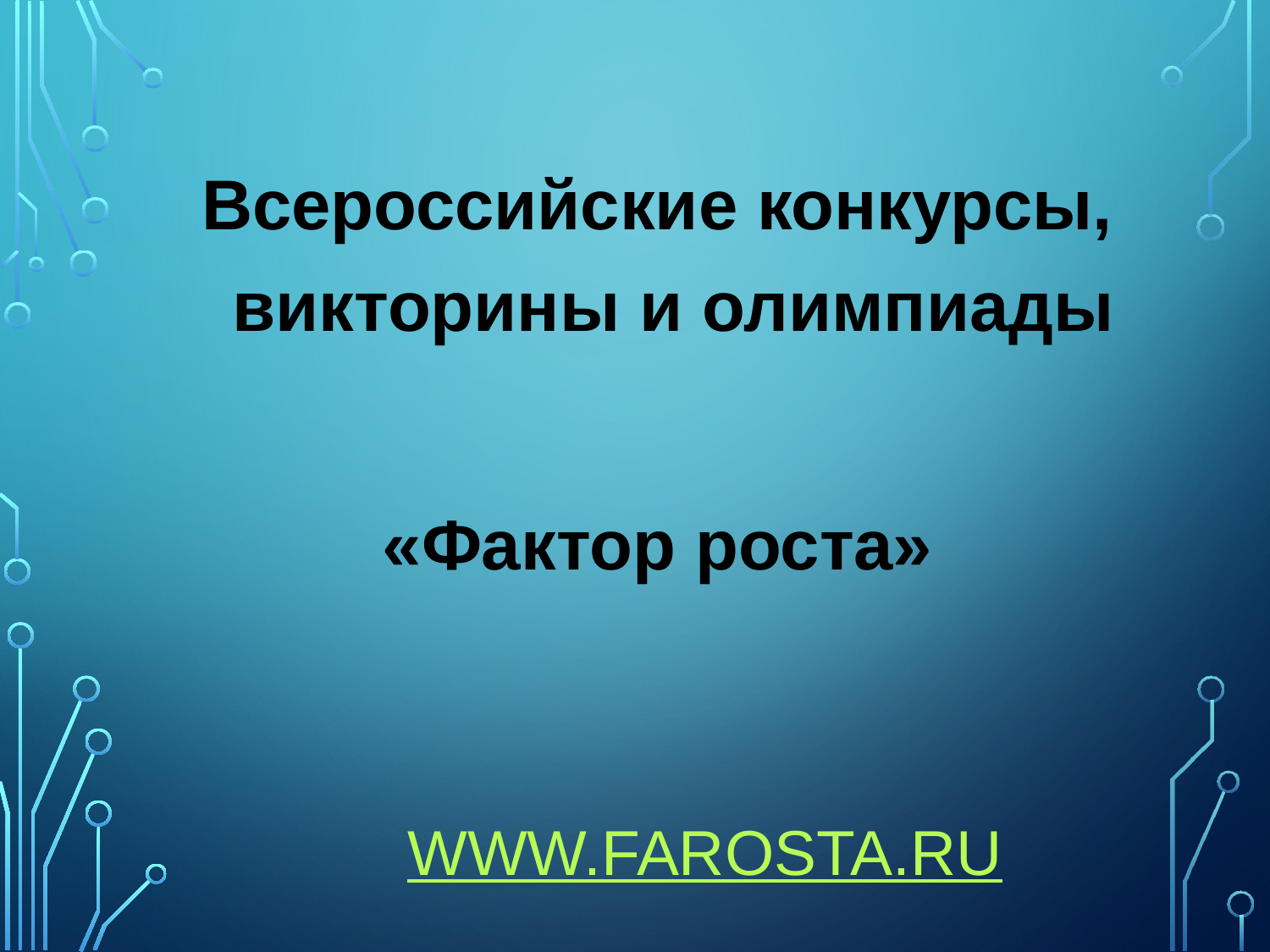

Всероссийские конкурсы, викторины и олимпиады

«Фактор роста»
# www.farosta.ru